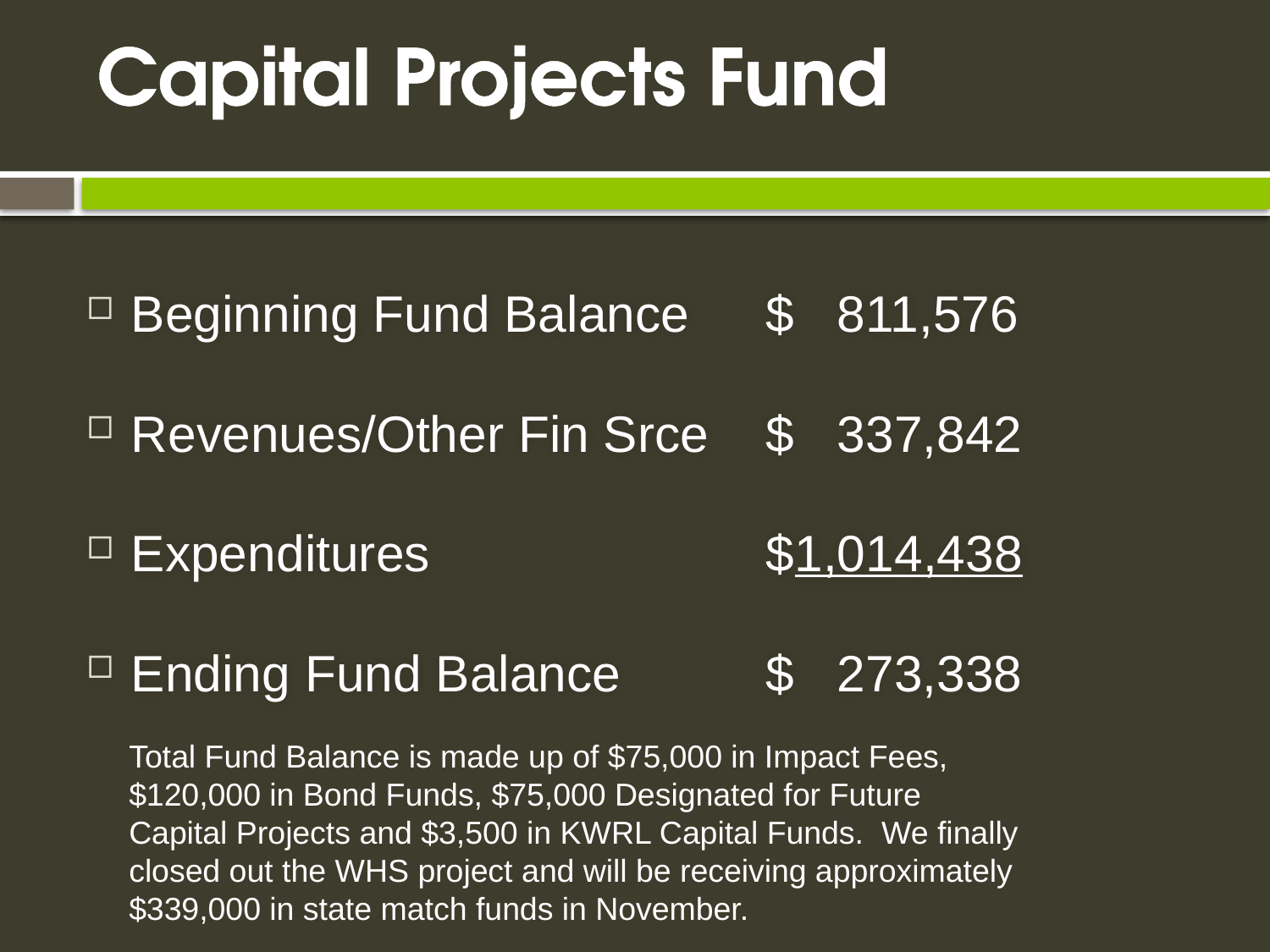

# Capital Projects Fund
Beginning Fund Balance	$   811,576

Revenues/Other Fin Srce	$   337,842

Expenditures			$1,014,438

Ending Fund Balance		$   273,338
Total Fund Balance is made up of $75,000 in Impact Fees, $120,000 in Bond Funds, $75,000 Designated for Future Capital Projects and $3,500 in KWRL Capital Funds.  We finally closed out the WHS project and will be receiving approximately $339,000 in state match funds in November.